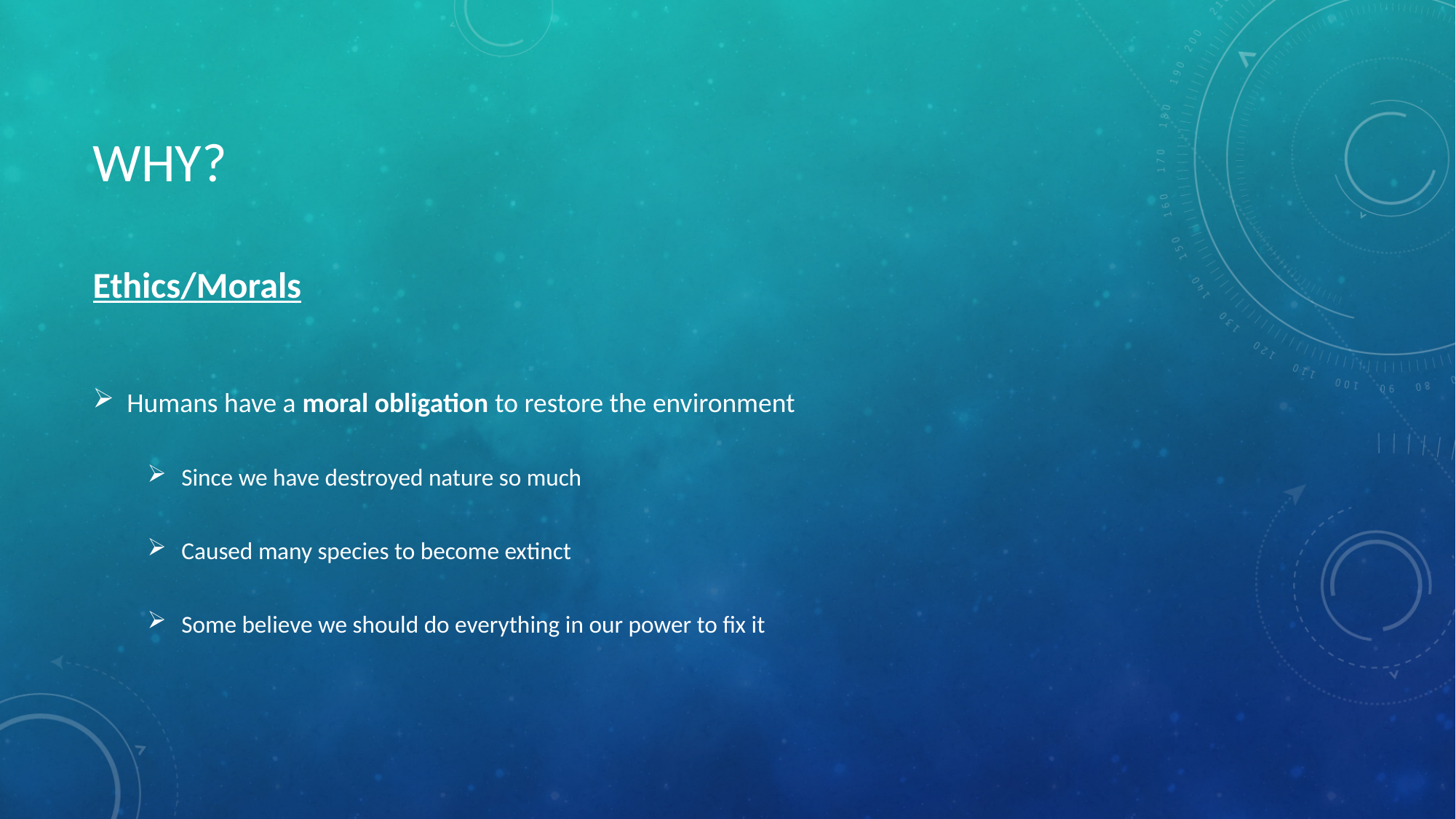

# WHY?
Ethics/Morals

Humans have a moral obligation to restore the environment
Since we have destroyed nature so much
Caused many species to become extinct
Some believe we should do everything in our power to fix it